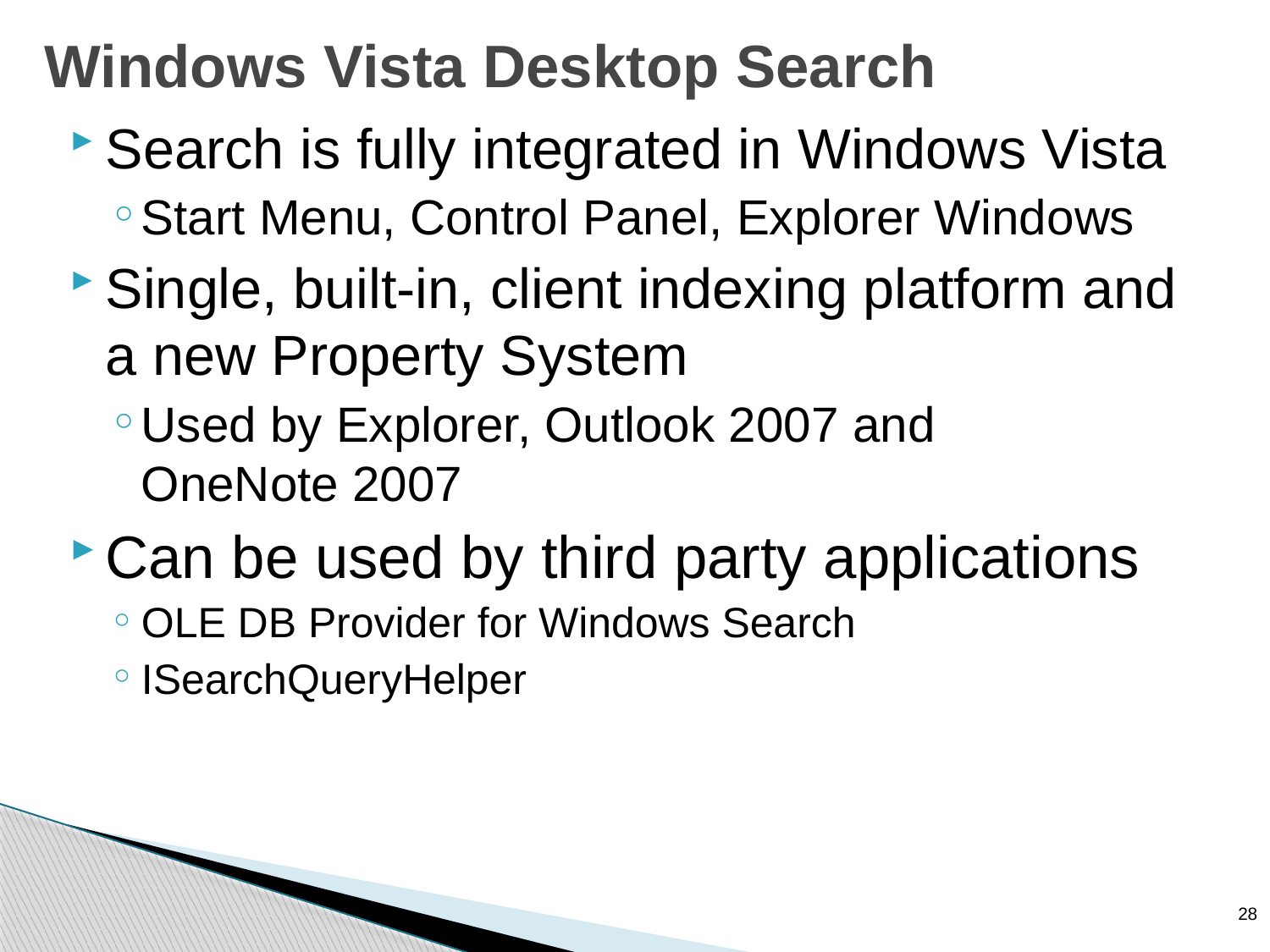

# Windows Vista Desktop Search
Search is fully integrated in Windows Vista
Start Menu, Control Panel, Explorer Windows
Single, built-in, client indexing platform and a new Property System
Used by Explorer, Outlook 2007 and
OneNote 2007
Can be used by third party applications
OLE DB Provider for Windows Search
ISearchQueryHelper
28